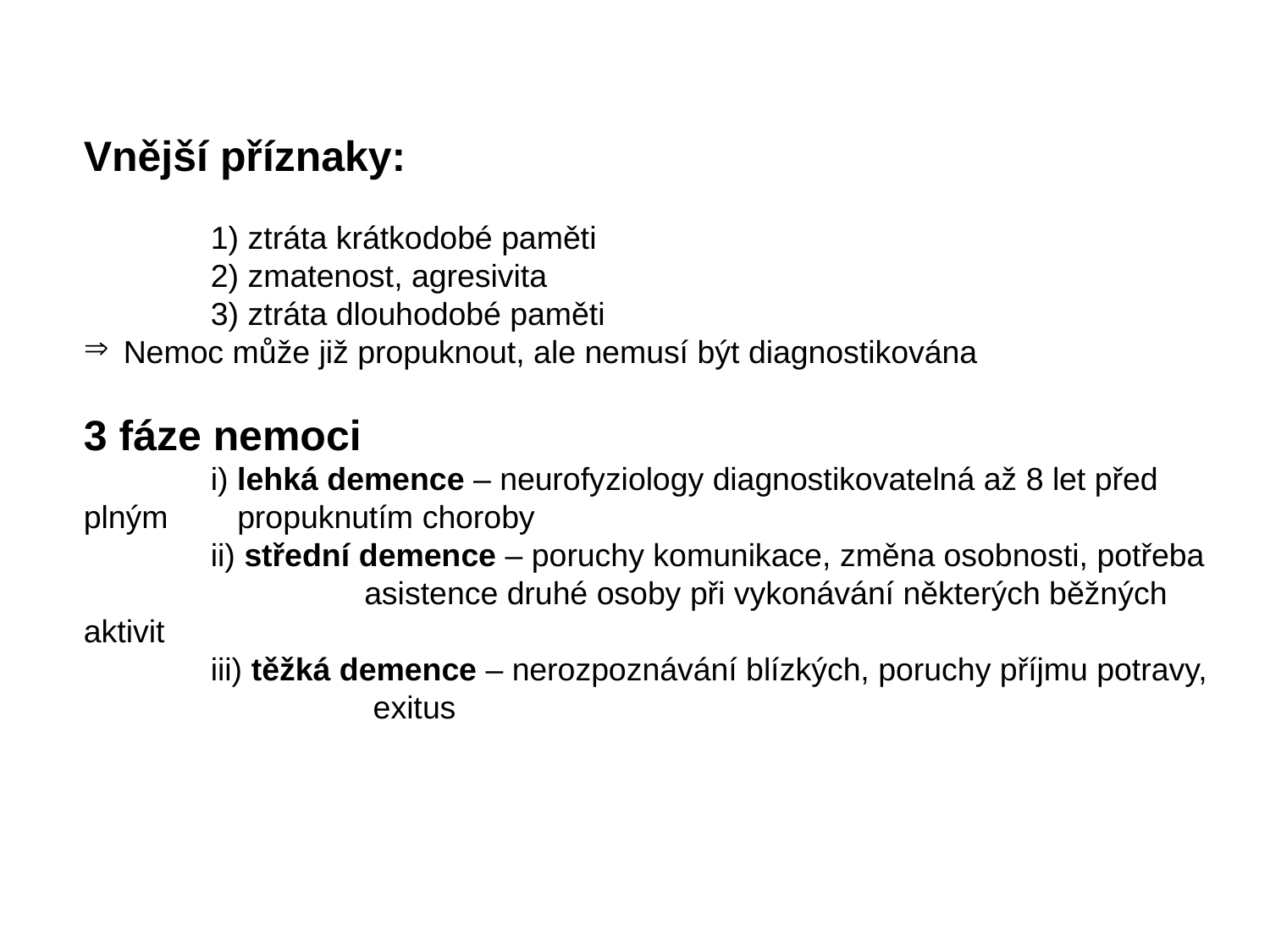

Vnější příznaky:

	1) ztráta krátkodobé paměti
 	2) zmatenost, agresivita
	3) ztráta dlouhodobé paměti
Nemoc může již propuknout, ale nemusí být diagnostikována

3 fáze nemoci
	i) lehká demence – neurofyziology diagnostikovatelná až 8 let před plným 	   propuknutím choroby
	ii) střední demence – poruchy komunikace, změna osobnosti, potřeba 		   asistence druhé osoby při vykonávání některých běžných aktivit
	iii) těžká demence – nerozpoznávání blízkých, poruchy příjmu potravy, 	  	    exitus